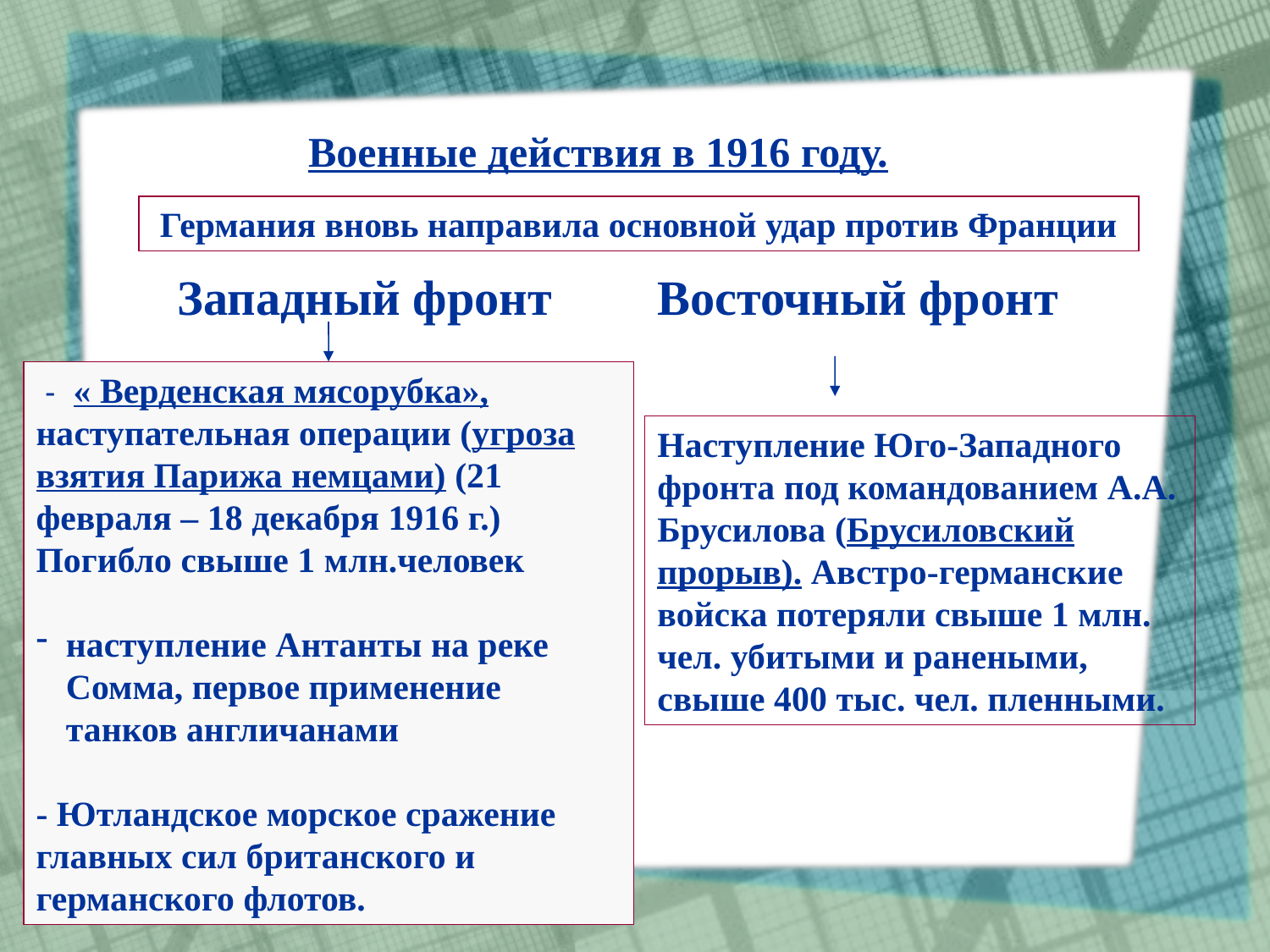

Военные действия в 1916 году.
 Германия вновь направила основной удар против Франции
Западный фронт          Восточный фронт

 -  « Верденская мясорубка»,
наступательная операции (угроза взятия Парижа немцами) (21 февраля – 18 декабря 1916 г.)
Погибло свыше 1 млн.человек

наступление Антанты на реке Сомма, первое применение  танков англичанами

- Ютландское морское сражение главных сил британского и германского флотов.
Наступление Юго-Западного фронта под командованием А.А. Брусилова (Брусиловский прорыв). Австро-германские войска потеряли свыше 1 млн. чел. убитыми и ранеными, свыше 400 тыс. чел. пленными.